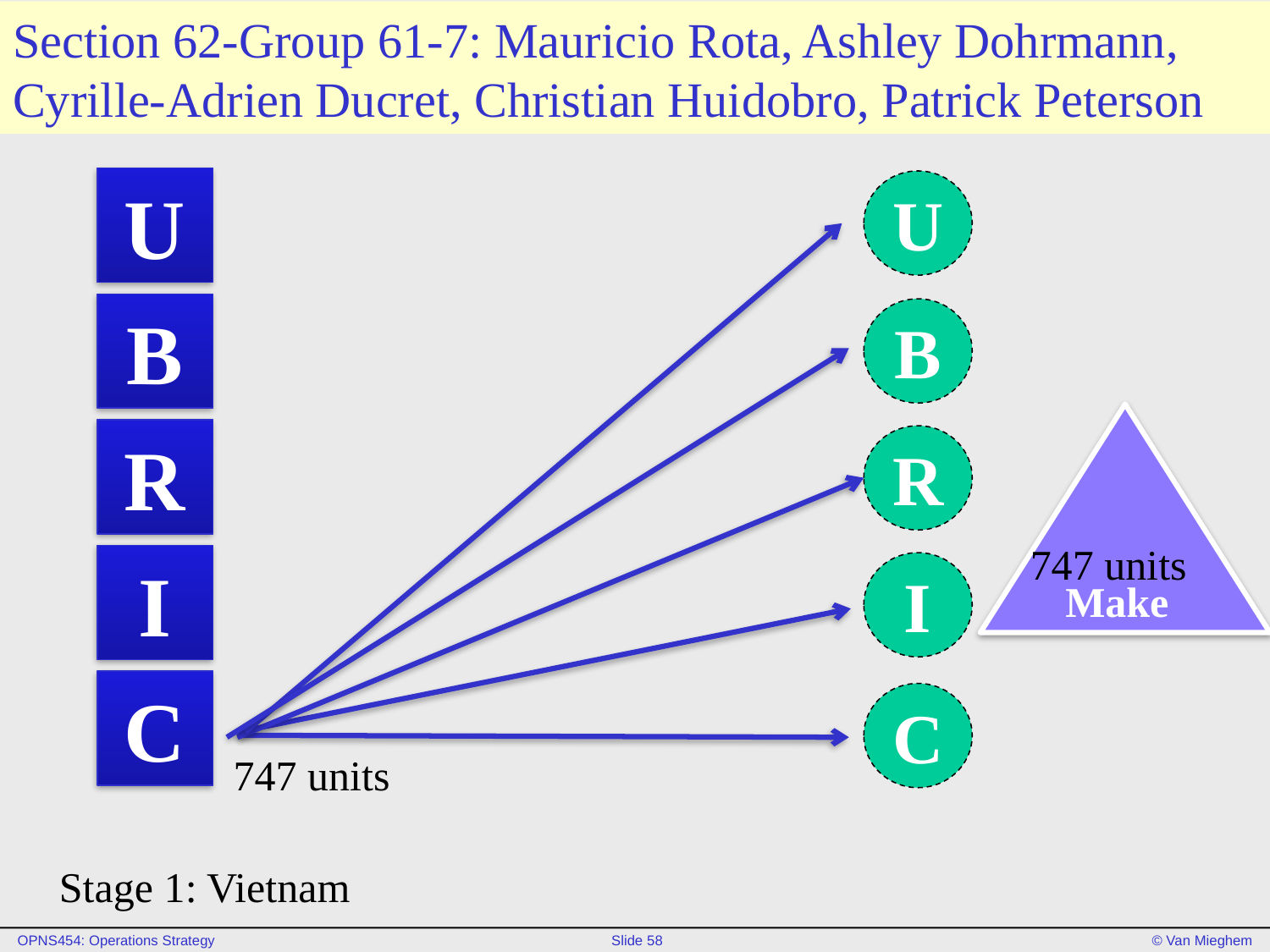

# Section 62-Group 61-7: Mauricio Rota, Ashley Dohrmann, Cyrille-Adrien Ducret, Christian Huidobro, Patrick Peterson
U
U
747 units
B
B
  Make
747 units
R
R
I
I
C
C
Stage 1: Vietnam